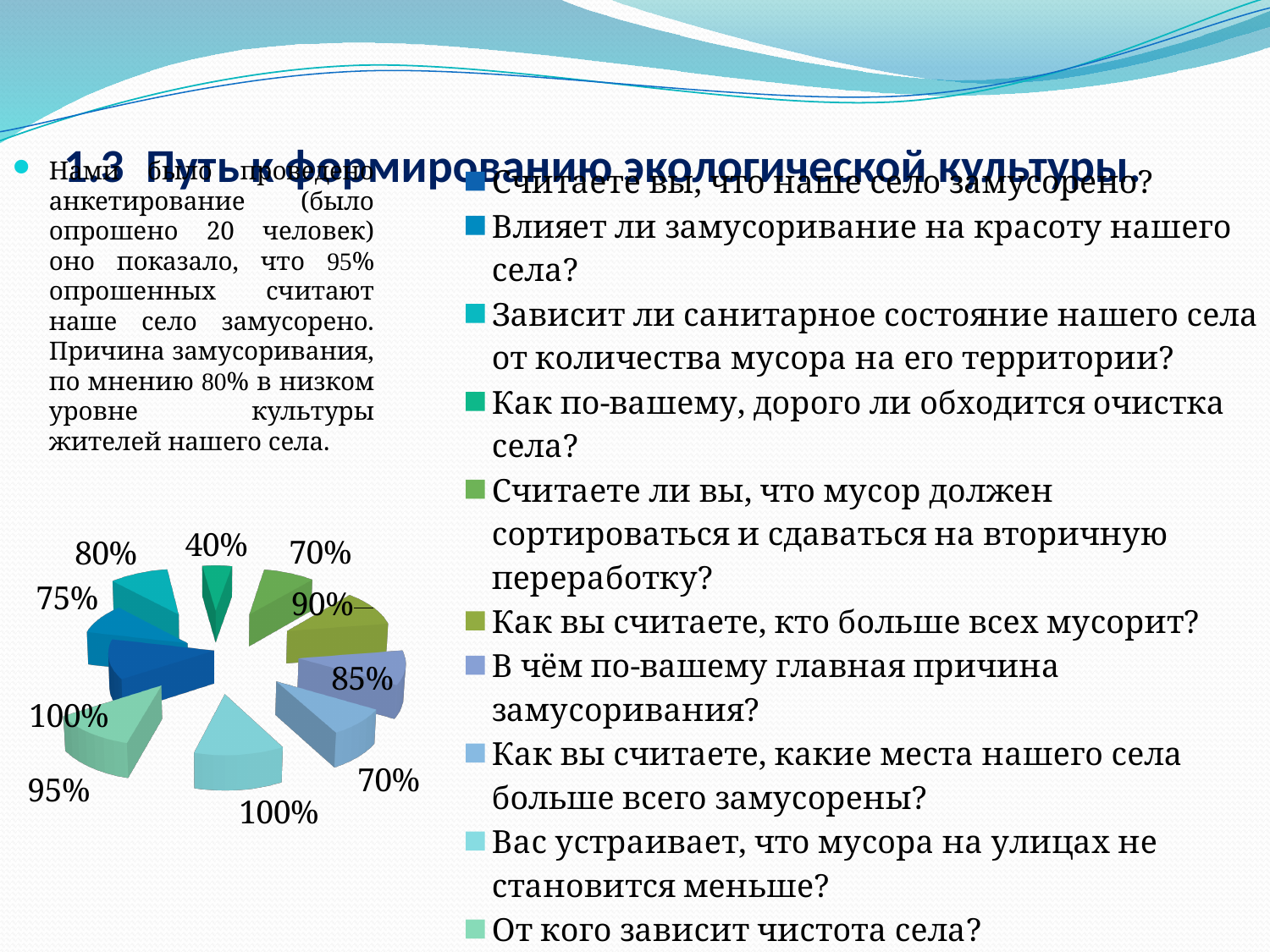

# 1.3  Путь к формированию экологической культуры.
Нами было проведено анкетирование (было опрошено 20 человек) оно показало, что 95% опрошенных  считают наше село замусорено. Причина замусоривания, по мнению 80% в низком уровне культуры жителей нашего села.

[unsupported chart]